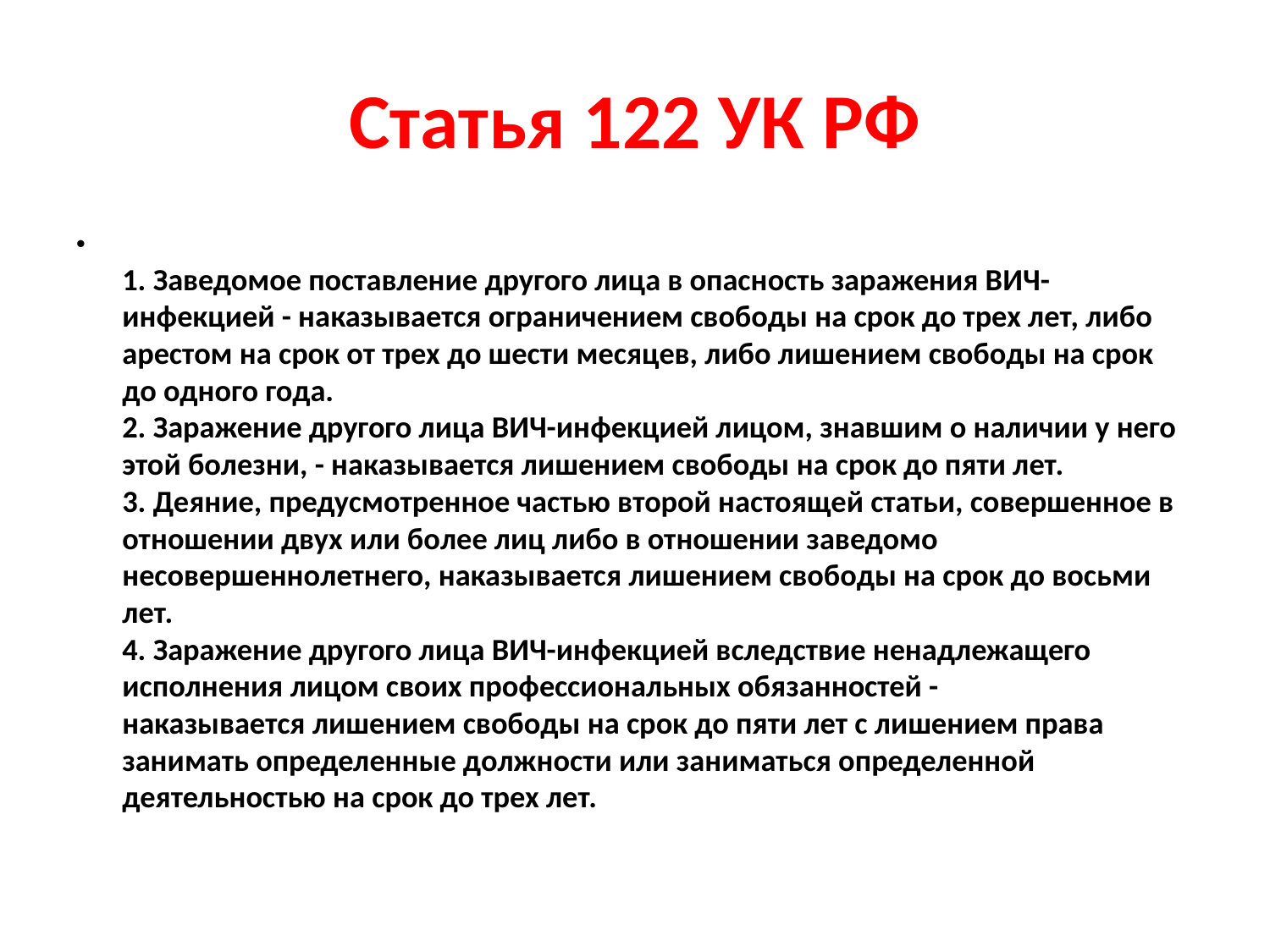

# Статья 122 УК РФ
1. Заведомое поставление другого лица в опасность заражения ВИЧ-
инфекцией - наказывается ограничением свободы на срок до трех лет, либо арестом на срок от трех до шести месяцев, либо лишением свободы на срок до одного года.
2. Заражение другого лица ВИЧ-инфекцией лицом, знавшим о наличии у него
этой болезни, - наказывается лишением свободы на срок до пяти лет.
3. Деяние, предусмотренное частью второй настоящей статьи, совершенное в
отношении двух или более лиц либо в отношении заведомо несовершеннолетнего, наказывается лишением свободы на срок до восьми лет.
4. Заражение другого лица ВИЧ-инфекцией вследствие ненадлежащего
исполнения лицом своих профессиональных обязанностей -
наказывается лишением свободы на срок до пяти лет с лишением права
занимать определенные должности или заниматься определенной деятельностью на срок до трех лет.